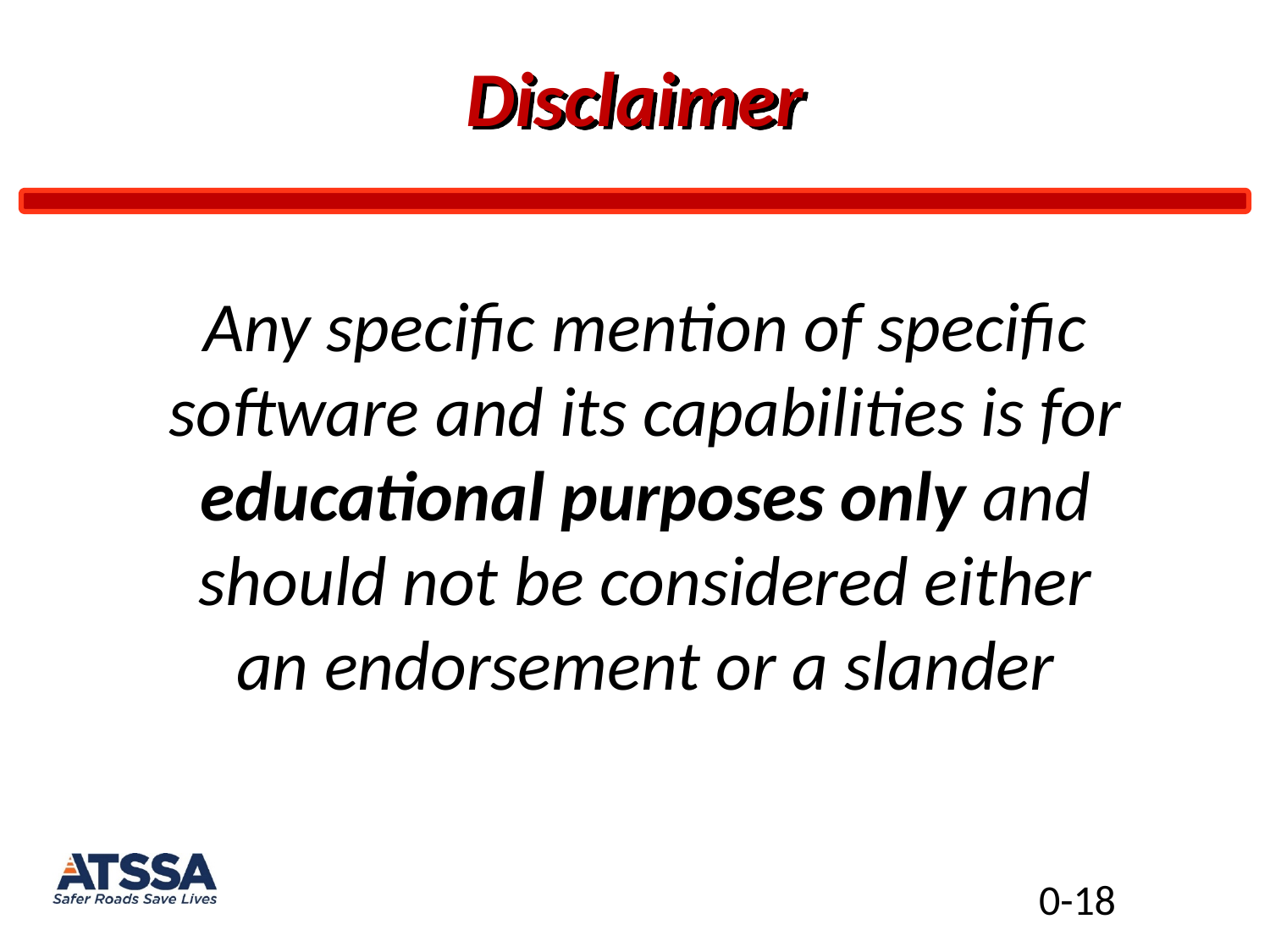

Disclaimer
Any specific mention of specific software and its capabilities is for educational purposes only and should not be considered either an endorsement or a slander